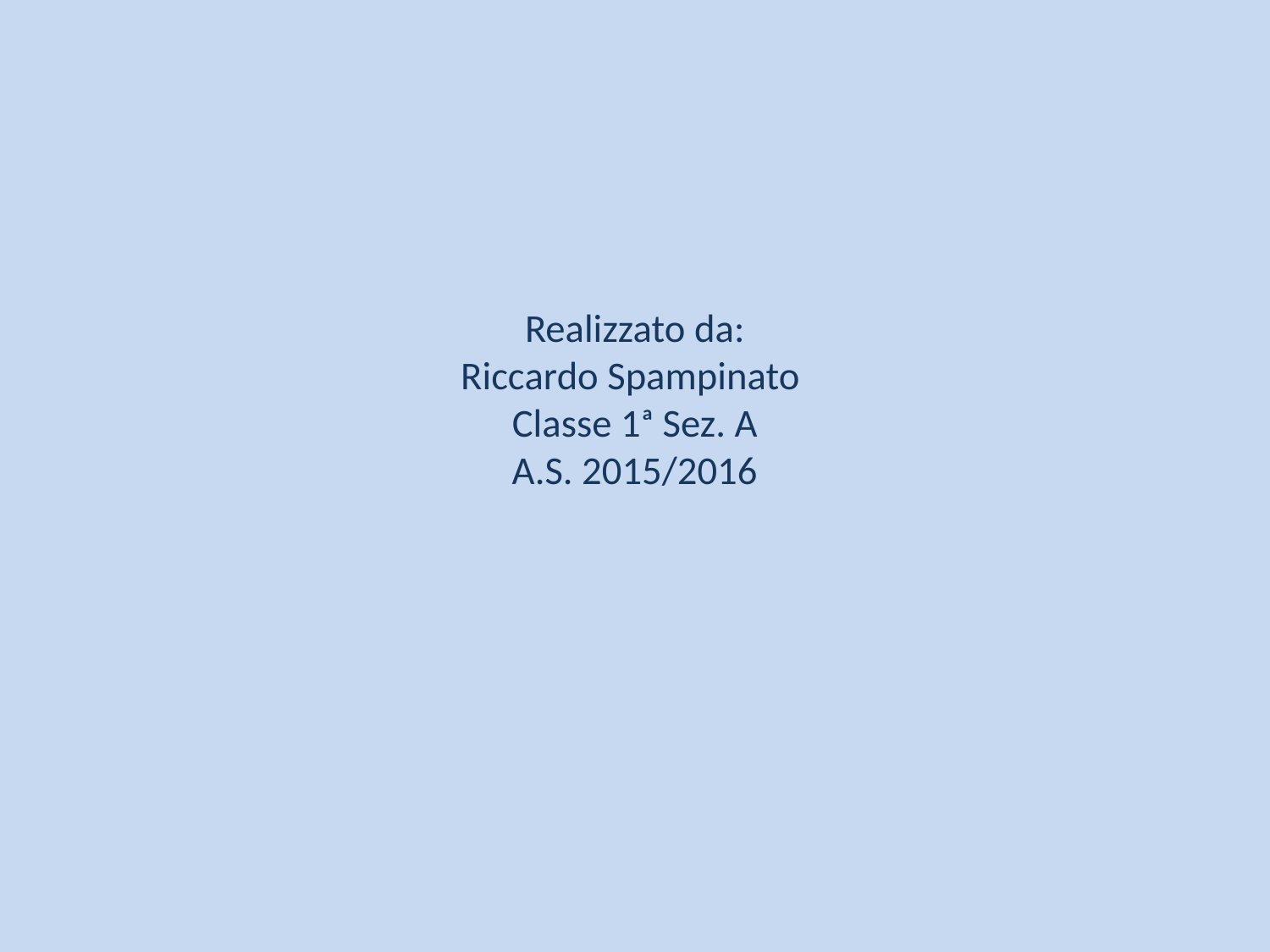

# Realizzato da: Riccardo Spampinato Classe 1ᵃ Sez. A A.S. 2015/2016